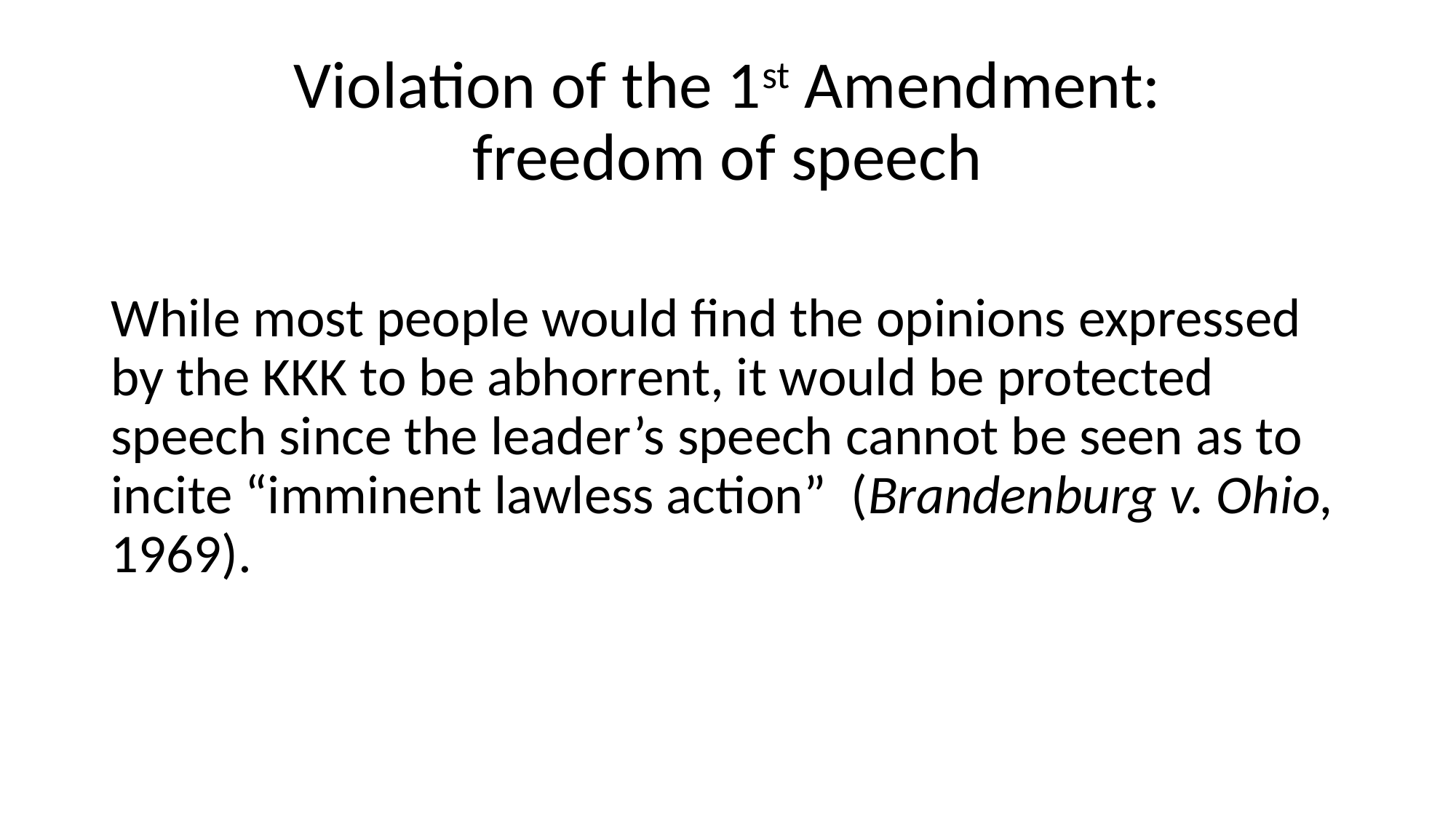

# Violation of the 1st Amendment: freedom of speech

While most people would find the opinions expressed by the KKK to be abhorrent, it would be protected speech since the leader’s speech cannot be seen as to incite “imminent lawless action”  (Brandenburg v. Ohio, 1969).